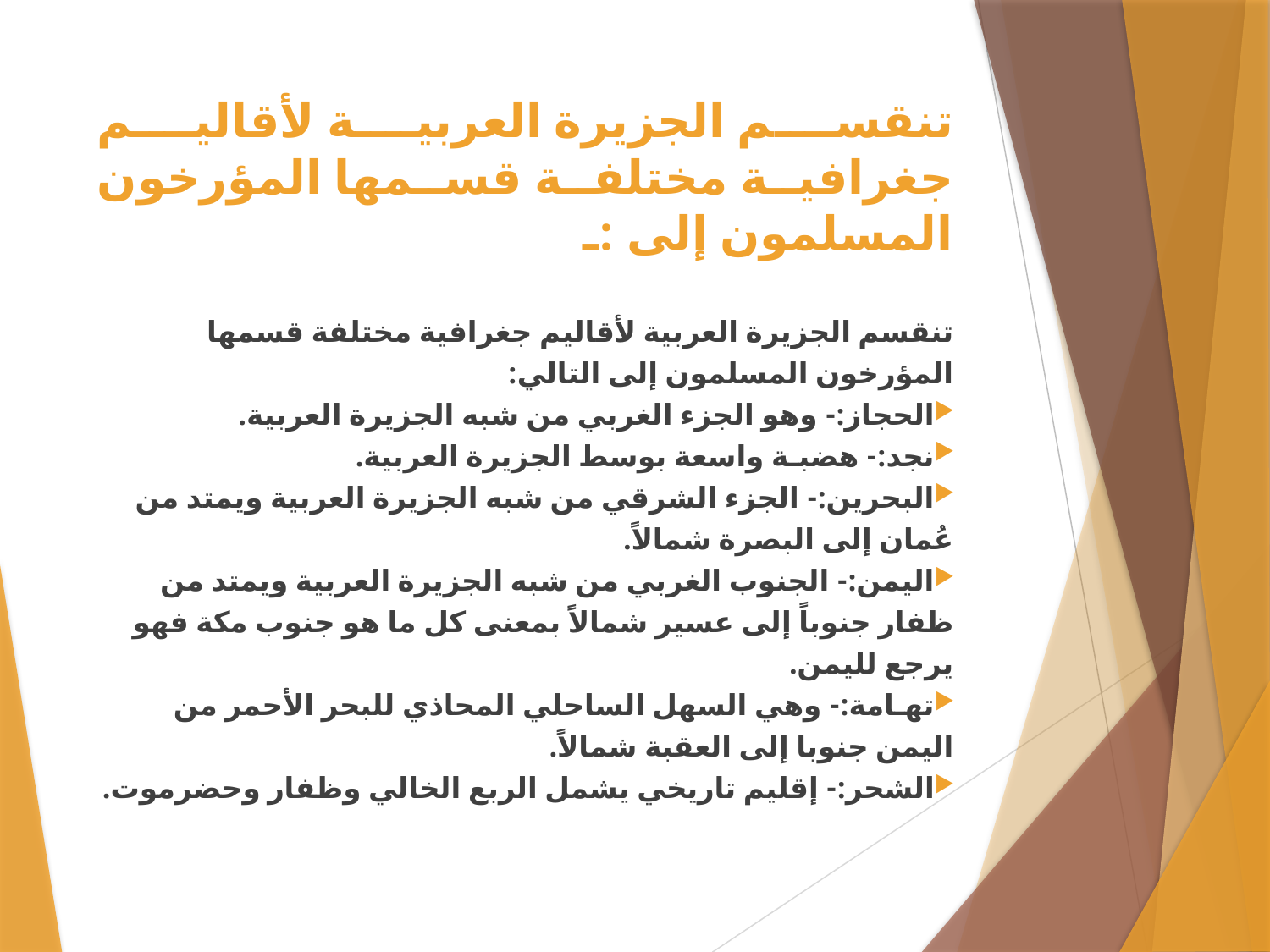

# تنقسم الجزيرة العربية لأقاليم جغرافية مختلفة قسمها المؤرخون المسلمون إلى :ـ
تنقسم الجزيرة العربية لأقاليم جغرافية مختلفة قسمها المؤرخون المسلمون إلى التالي:
الحجاز:- وهو الجزء الغربي من شبه الجزيرة العربية.
نجد:- هضبـة واسعة بوسط الجزيرة العربية.
البحرين:- الجزء الشرقي من شبه الجزيرة العربية ويمتد من عُمان إلى البصرة شمالاً.
اليمن:- الجنوب الغربي من شبه الجزيرة العربية ويمتد من ظفار جنوباً إلى عسير شمالاً بمعنى كل ما هو جنوب مكة فهو يرجع لليمن.
تهـامة:- وهي السهل الساحلي المحاذي للبحر الأحمر من اليمن جنوبا إلى العقبة شمالاً.
الشحر:- إقليم تاريخي يشمل الربع الخالي وظفار وحضرموت.